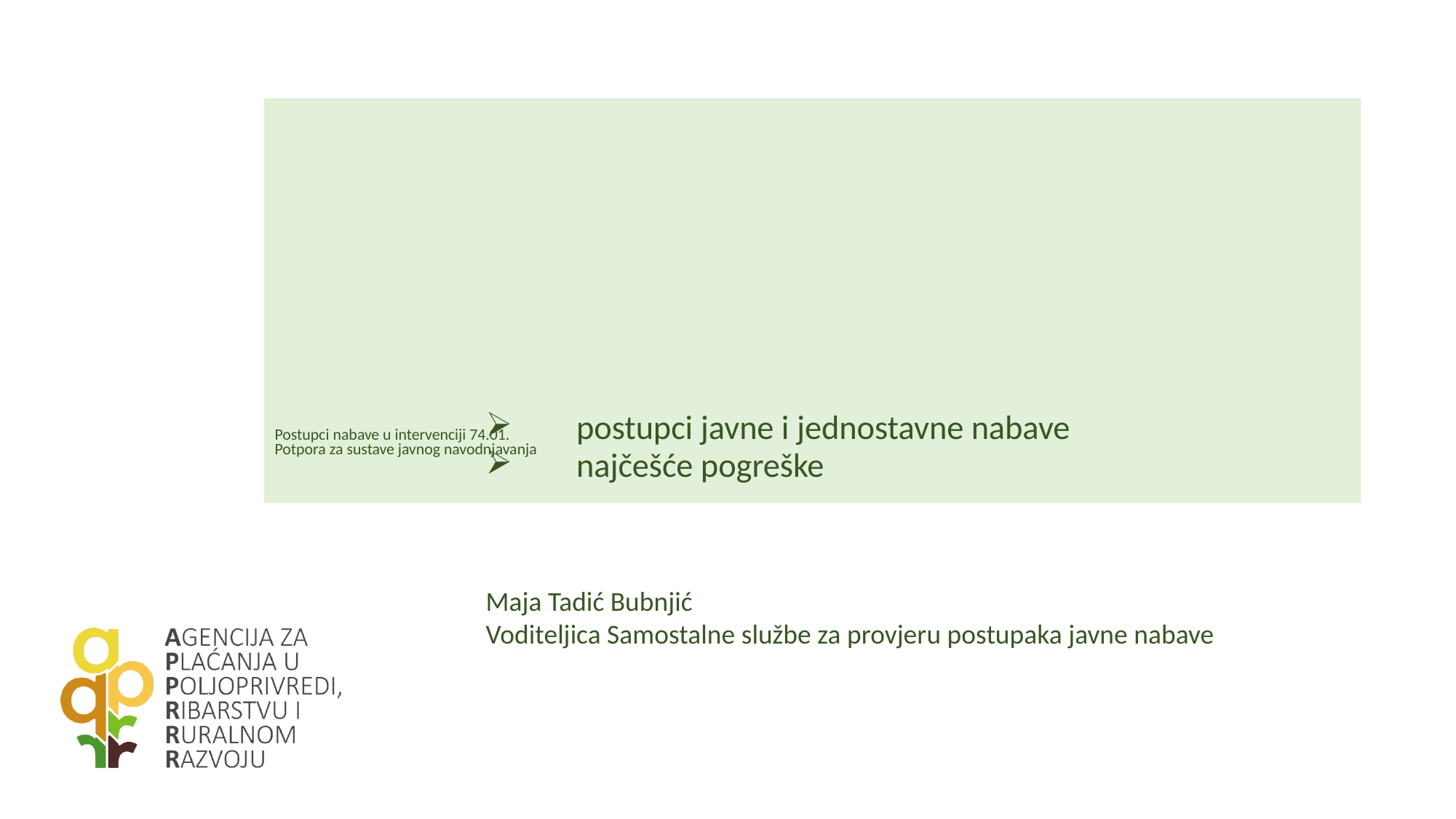

# Postupci nabave u intervenciji 74.01. Potpora za sustave javnog navodnjavanja
postupci javne i jednostavne nabave
najčešće pogreške

Maja Tadić Bubnjić
Voditeljica Samostalne službe za provjeru postupaka javne nabave